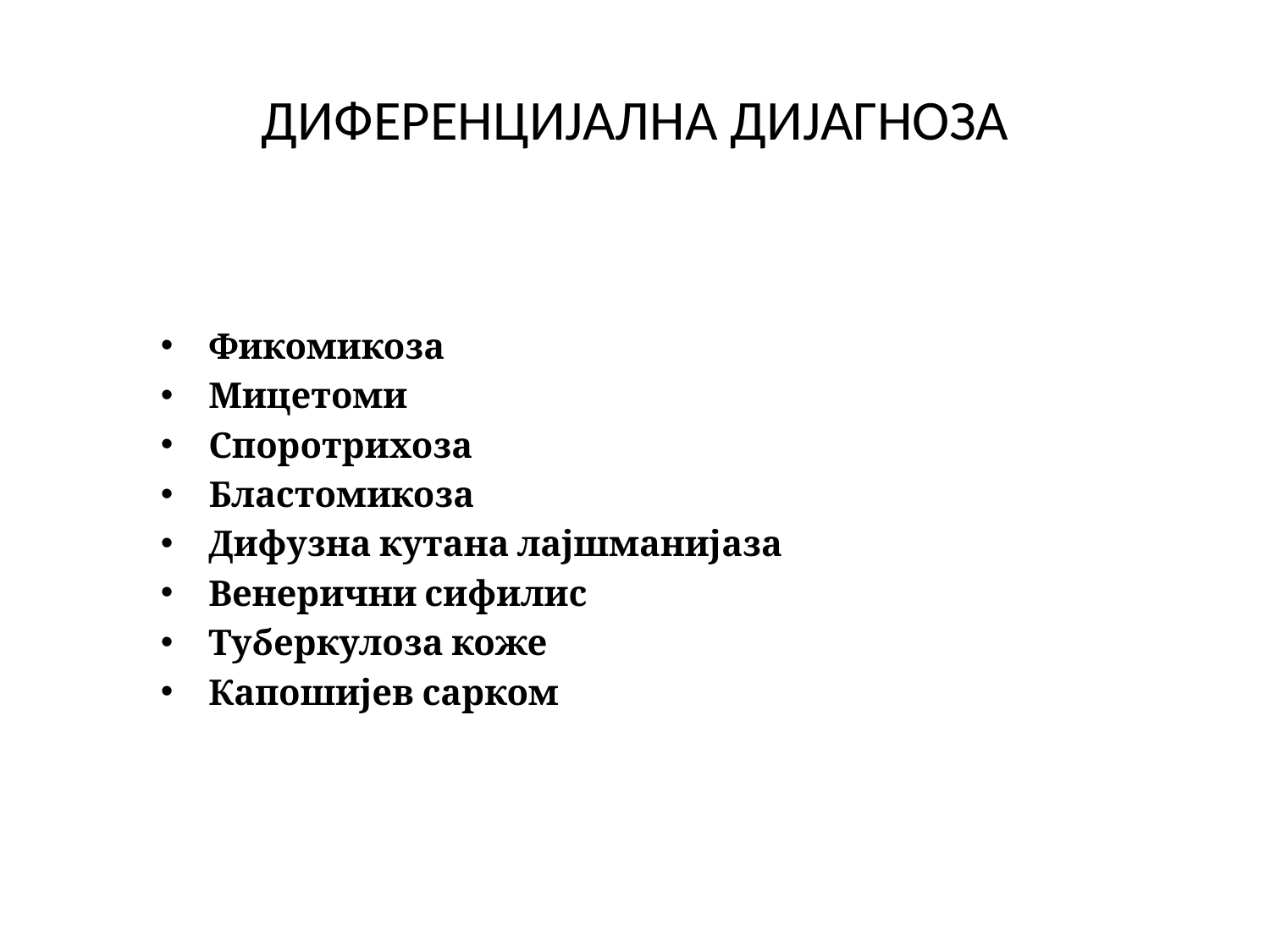

# ДИФЕРЕНЦИЈАЛНА ДИЈАГНОЗА
Фикомикоза
Мицетоми
Споротрихоза
Бластомикоза
Дифузна кутана лајшманијаза
Венерични сифилис
Туберкулоза коже
Капошијев сарком